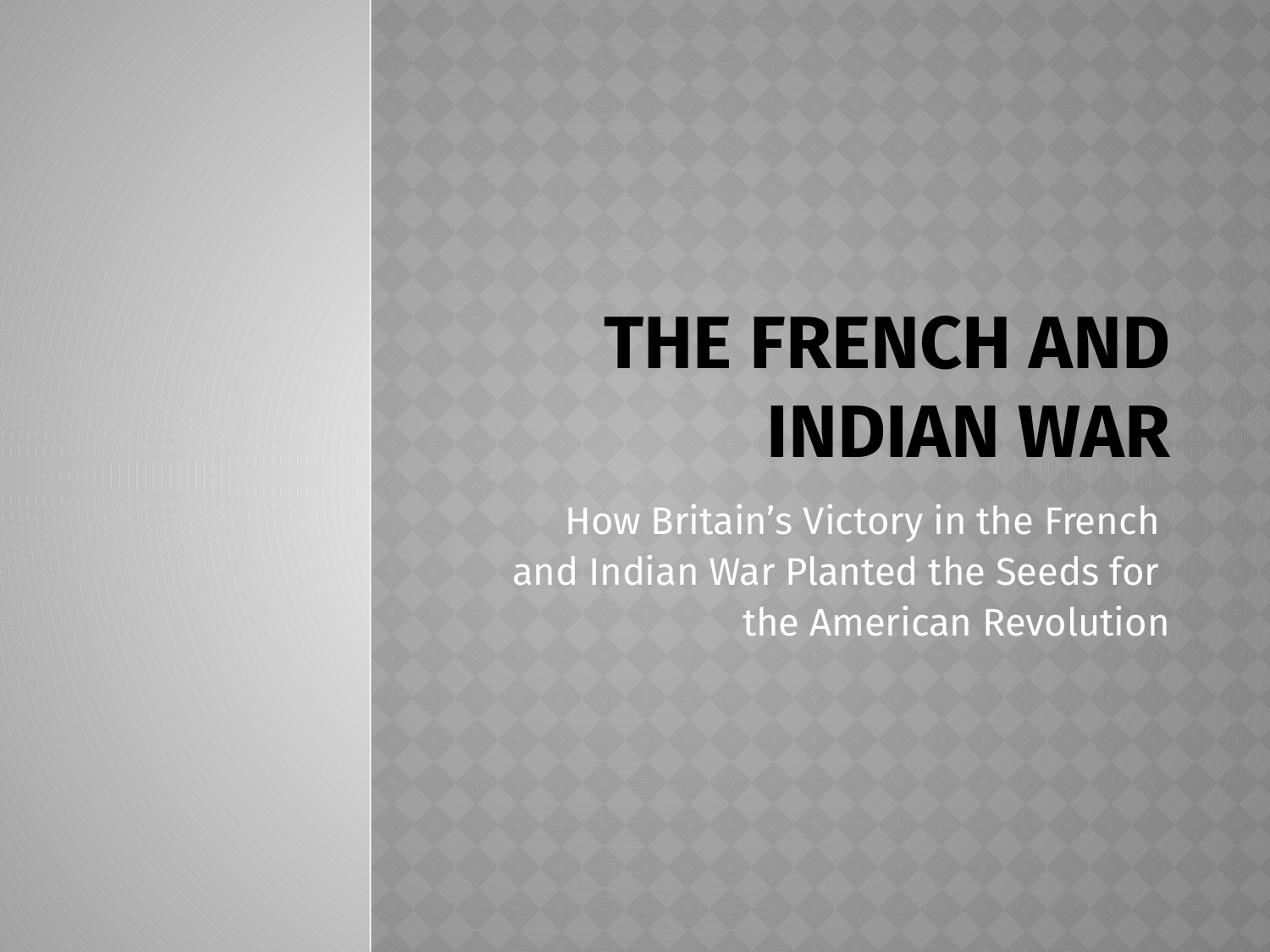

# The French and Indian War
How Britain’s Victory in the French
and Indian War Planted the Seeds for
the American Revolution